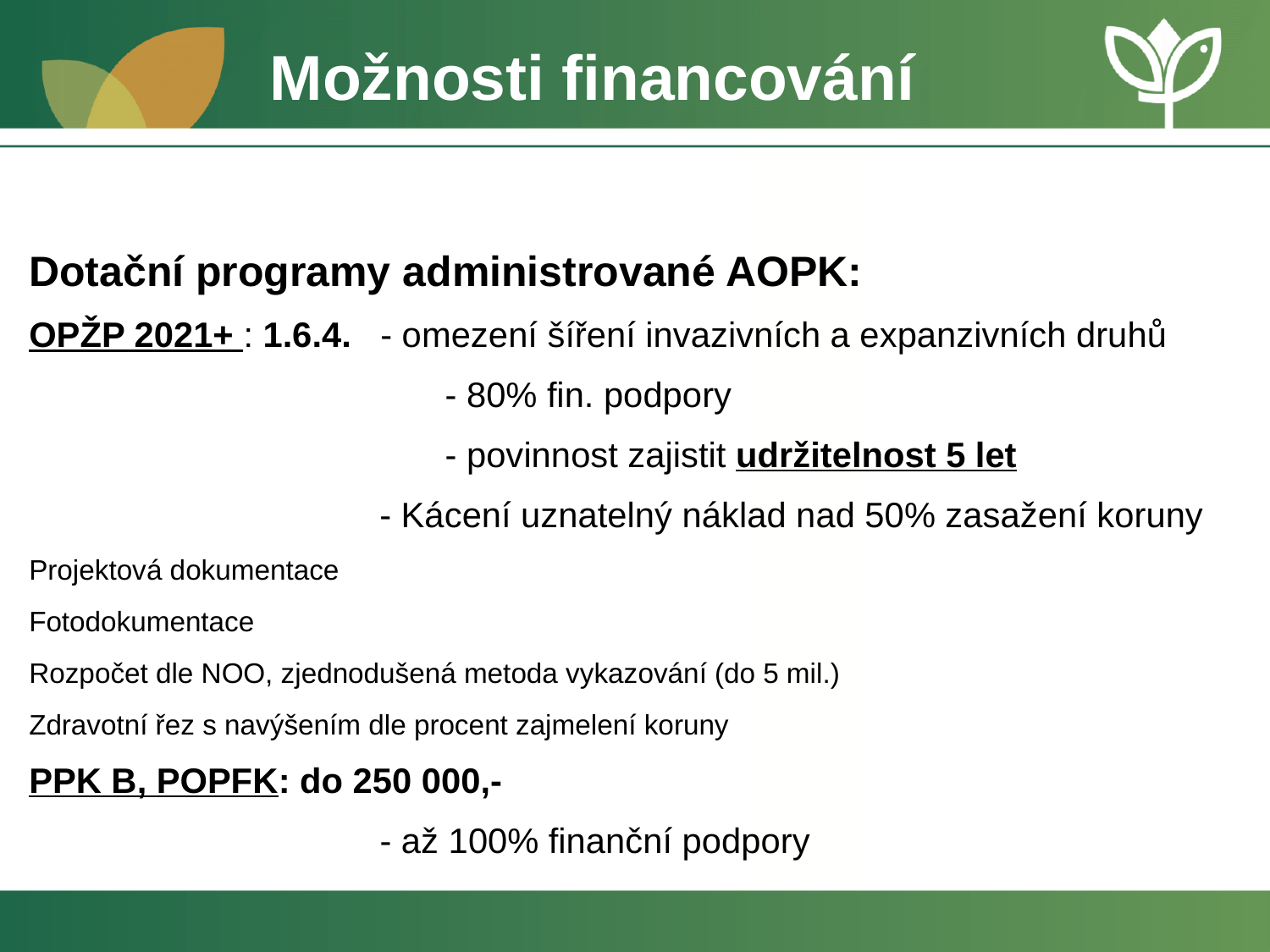

Možnosti financování
Dotační programy administrované AOPK:
OPŽP 2021+ : 1.6.4.   - omezení šíření invazivních a expanzivních druhů
			            - 80% fin. podpory
			            - povinnost zajistit udržitelnost 5 let
                                    - Kácení uznatelný náklad nad 50% zasažení koruny
Projektová dokumentace
Fotodokumentace
Rozpočet dle NOO, zjednodušená metoda vykazování (do 5 mil.)
Zdravotní řez s navýšením dle procent zajmelení koruny
PPK B, POPFK: do 250 000,-
                                    - až 100% finanční podpory

doporučení